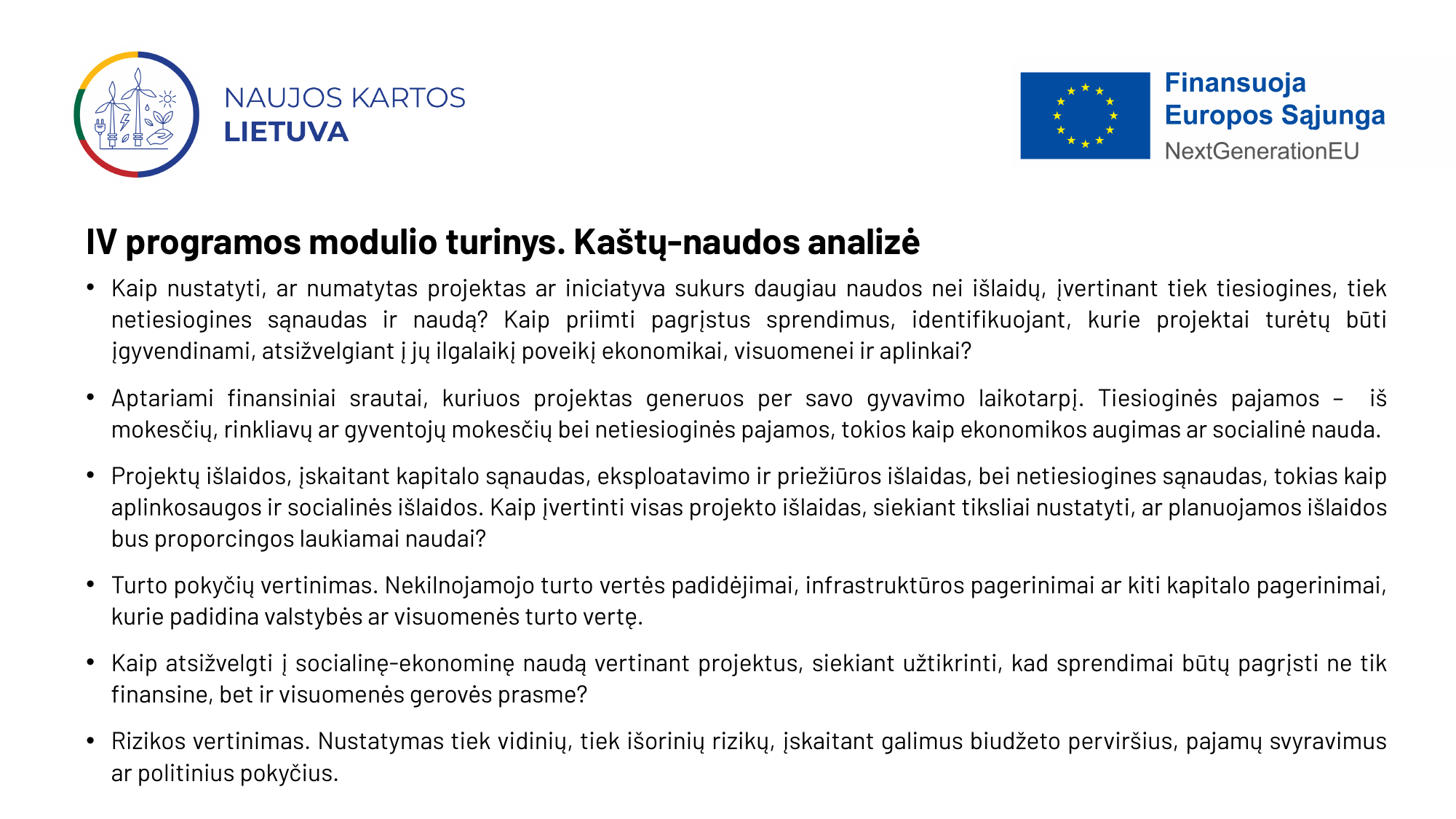

# IV programos modulio turinys. Kaštų-naudos analizė
Kaip nustatyti, ar numatytas projektas ar iniciatyva sukurs daugiau naudos nei išlaidų, įvertinant tiek tiesiogines, tiek netiesiogines sąnaudas ir naudą? Kaip priimti pagrįstus sprendimus, identifikuojant, kurie projektai turėtų būti įgyvendinami, atsižvelgiant į jų ilgalaikį poveikį ekonomikai, visuomenei ir aplinkai?
Aptariami finansiniai srautai, kuriuos projektas generuos per savo gyvavimo laikotarpį. Tiesioginės pajamos –  iš mokesčių, rinkliavų ar gyventojų mokesčių bei netiesioginės pajamos, tokios kaip ekonomikos augimas ar socialinė nauda.
Projektų išlaidos, įskaitant kapitalo sąnaudas, eksploatavimo ir priežiūros išlaidas, bei netiesiogines sąnaudas, tokias kaip aplinkosaugos ir socialinės išlaidos. Kaip įvertinti visas projekto išlaidas, siekiant tiksliai nustatyti, ar planuojamos išlaidos bus proporcingos laukiamai naudai?
Turto pokyčių vertinimas. Nekilnojamojo turto vertės padidėjimai, infrastruktūros pagerinimai ar kiti kapitalo pagerinimai, kurie padidina valstybės ar visuomenės turto vertę.
Kaip atsižvelgti į socialinę-ekonominę naudą vertinant projektus, siekiant užtikrinti, kad sprendimai būtų pagrįsti ne tik finansine, bet ir visuomenės gerovės prasme?
Rizikos vertinimas. Nustatymas tiek vidinių, tiek išorinių rizikų, įskaitant galimus biudžeto perviršius, pajamų svyravimus ar politinius pokyčius.